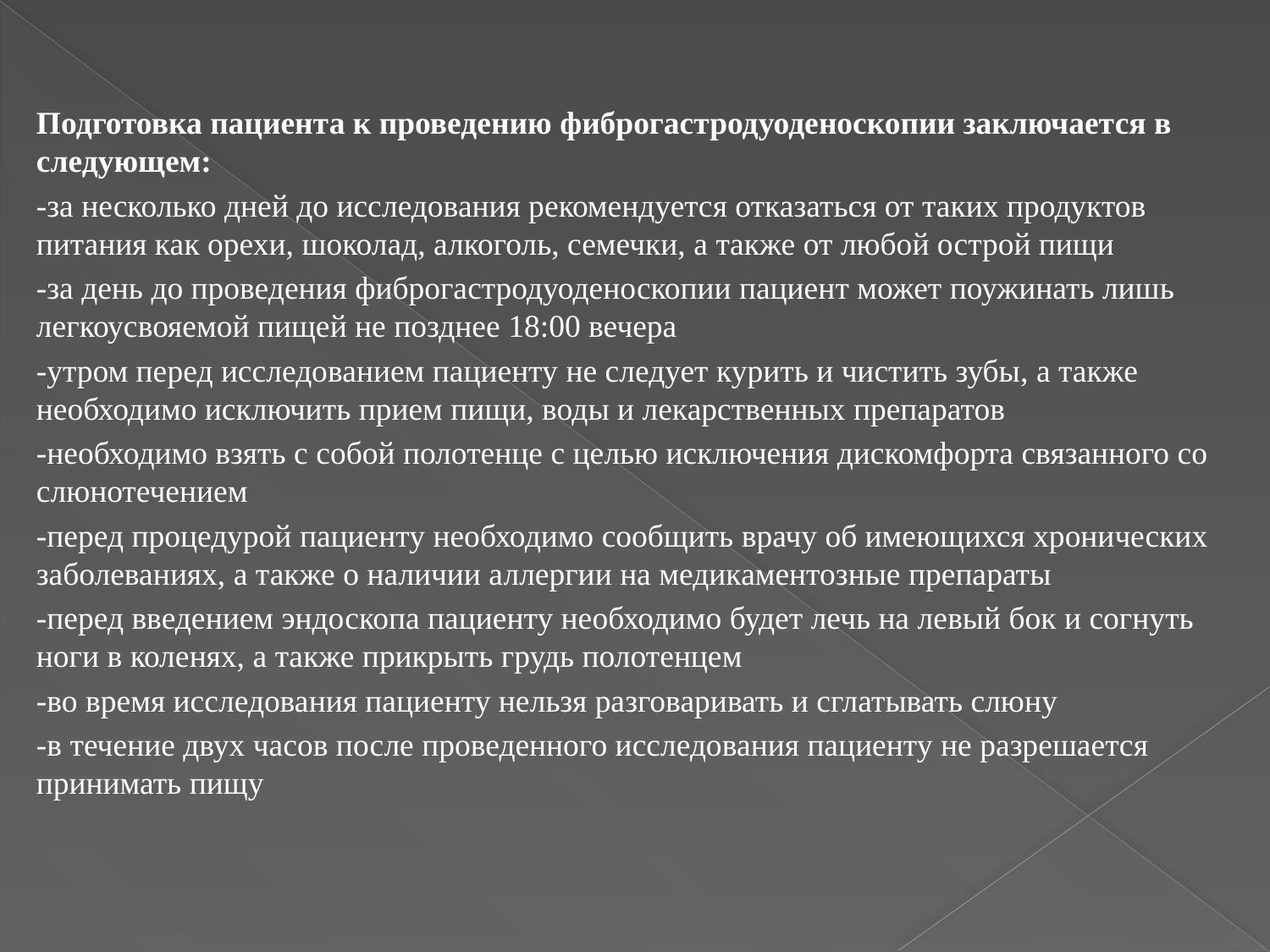

#
Подготовка пациента к проведению фиброгастродуоденоскопии заключается в следующем:
-за несколько дней до исследования рекомендуется отказаться от таких продуктов питания как орехи, шоколад, алкоголь, семечки, а также от любой острой пищи
-за день до проведения фиброгастродуоденоскопии пациент может поужинать лишь легкоусвояемой пищей не позднее 18:00 вечера
-утром перед исследованием пациенту не следует курить и чистить зубы, а также необходимо исключить прием пищи, воды и лекарственных препаратов
-необходимо взять с собой полотенце с целью исключения дискомфорта связанного со слюнотечением
-перед процедурой пациенту необходимо сообщить врачу об имеющихся хронических заболеваниях, а также о наличии аллергии на медикаментозные препараты
-перед введением эндоскопа пациенту необходимо будет лечь на левый бок и согнуть ноги в коленях, а также прикрыть грудь полотенцем
-во время исследования пациенту нельзя разговаривать и сглатывать слюну
-в течение двух часов после проведенного исследования пациенту не разрешается принимать пищу